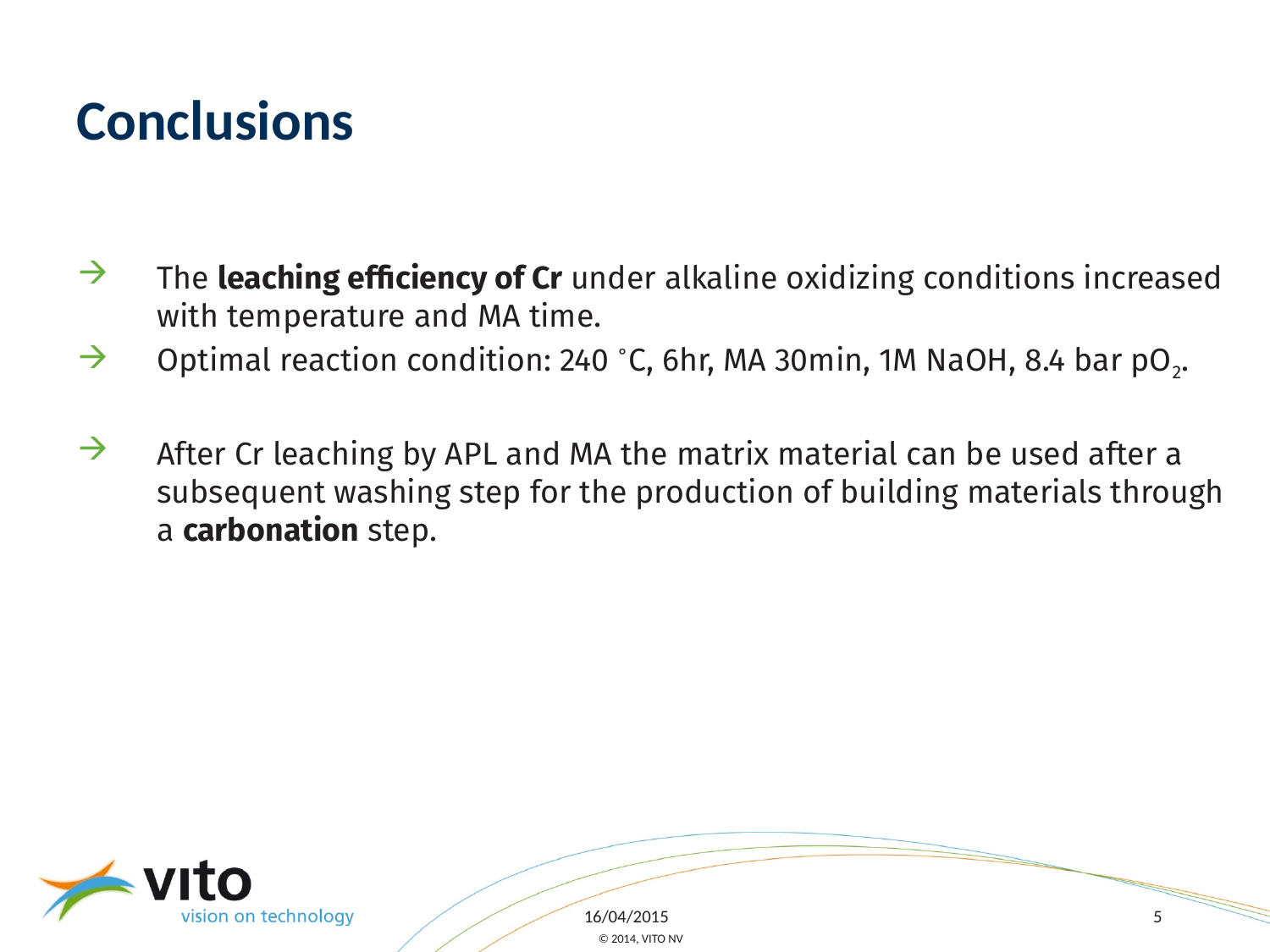

# Conclusions

The leaching efficiency of Cr under alkaline oxidizing conditions increased with temperature and MA time.
Optimal reaction condition: 240 °C, 6hr, MA 30min, 1M NaOH, 8.4 bar pO2.

After Cr leaching by APL and MA the matrix material can be used after a subsequent washing step for the production of building materials through a carbonation step.